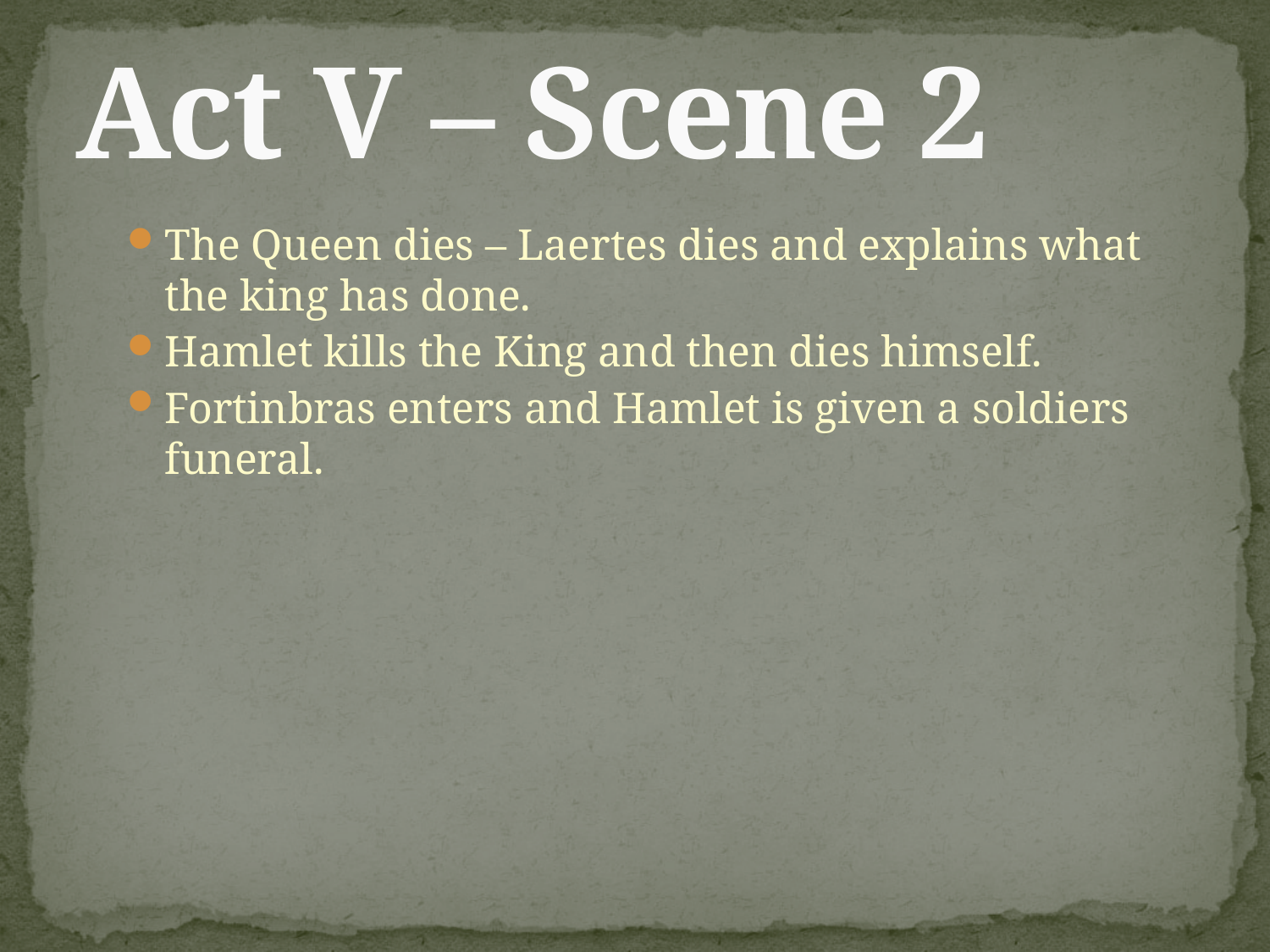

# Act V – Scene 2
The Queen dies – Laertes dies and explains what the king has done.
Hamlet kills the King and then dies himself.
Fortinbras enters and Hamlet is given a soldiers funeral.